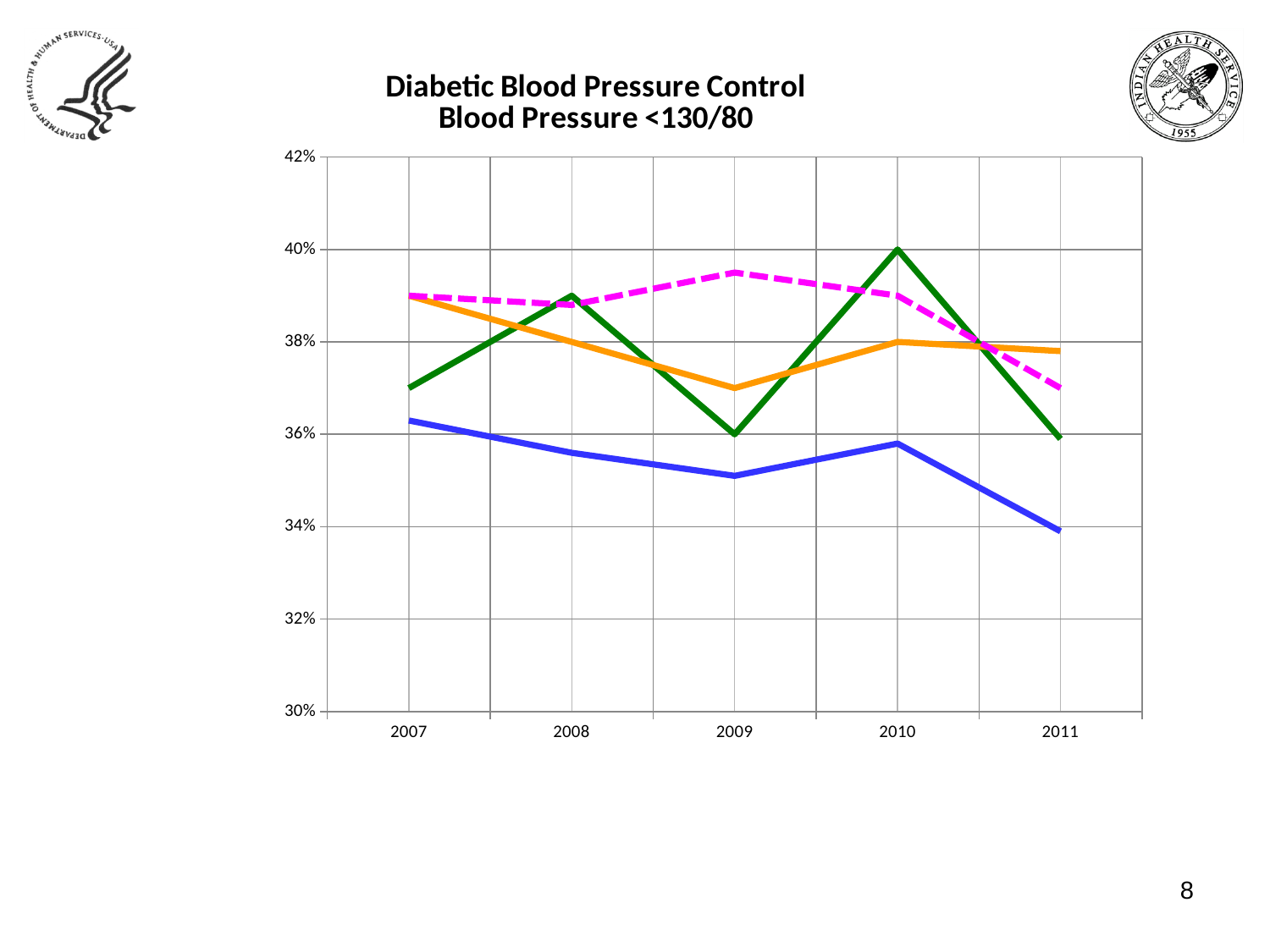

### Chart: Diabetic Blood Pressure Control
Blood Pressure <130/80

| Category | National Target | National Average | Service Unit Only | Portland Area Average |
|---|---|---|---|---|
| 2007 | 0.37 | 0.39 | 0.39 | 0.363 |
| 2008 | 0.39 | 0.38 | 0.388 | 0.356 |
| 2009 | 0.36 | 0.37 | 0.395 | 0.351 |
| 2010 | 0.4 | 0.38 | 0.39 | 0.358 |
| 2011 | 0.359 | 0.378 | 0.37 | 0.339 |
8